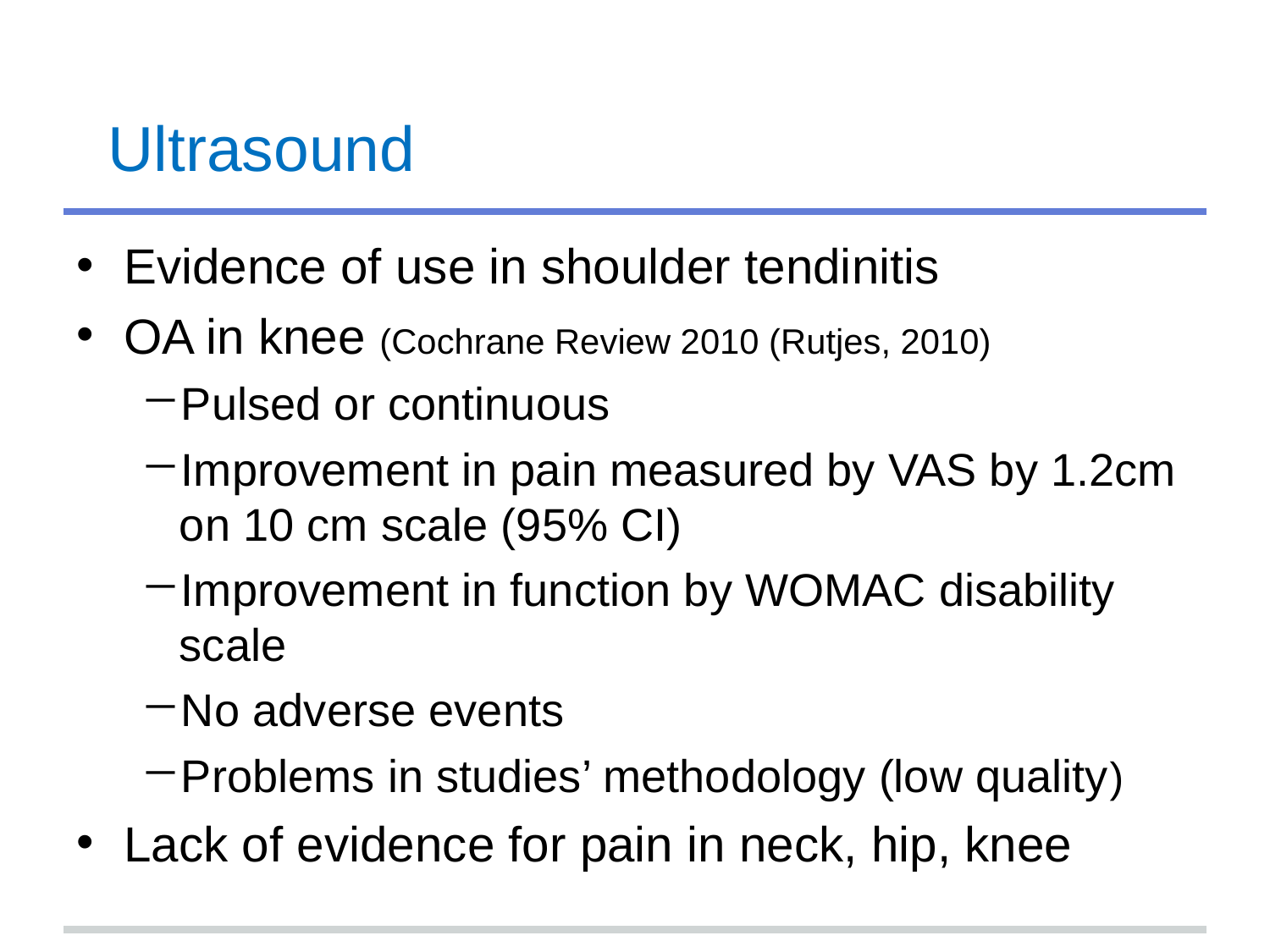

# Ultrasound
Evidence of use in shoulder tendinitis
OA in knee (Cochrane Review 2010 (Rutjes, 2010)
Pulsed or continuous
Improvement in pain measured by VAS by 1.2cm on 10 cm scale (95% CI)
Improvement in function by WOMAC disability scale
No adverse events
Problems in studies’ methodology (low quality)
Lack of evidence for pain in neck, hip, knee